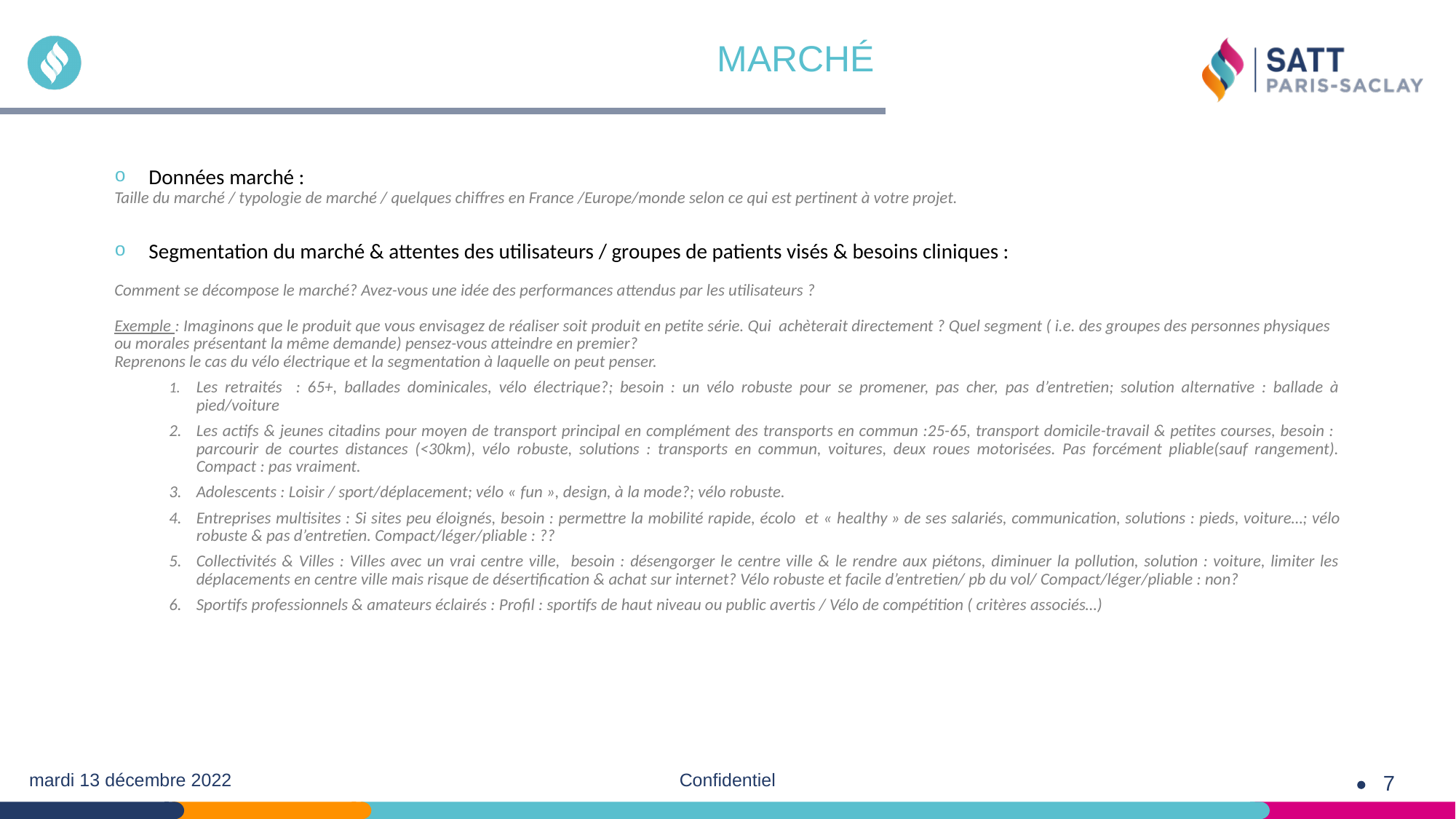

# Marché
Données marché :
Taille du marché / typologie de marché / quelques chiffres en France /Europe/monde selon ce qui est pertinent à votre projet.

Segmentation du marché & attentes des utilisateurs / groupes de patients visés & besoins cliniques :

Comment se décompose le marché? Avez-vous une idée des performances attendus par les utilisateurs ?

Exemple : Imaginons que le produit que vous envisagez de réaliser soit produit en petite série. Qui  achèterait directement ? Quel segment ( i.e. des groupes des personnes physiques ou morales présentant la même demande) pensez-vous atteindre en premier?
Reprenons le cas du vélo électrique et la segmentation à laquelle on peut penser.
Les retraités  : 65+, ballades dominicales, vélo électrique?; besoin : un vélo robuste pour se promener, pas cher, pas d’entretien; solution alternative : ballade à pied/voiture
Les actifs & jeunes citadins pour moyen de transport principal en complément des transports en commun :25-65, transport domicile-travail & petites courses, besoin :  parcourir de courtes distances (<30km), vélo robuste, solutions : transports en commun, voitures, deux roues motorisées. Pas forcément pliable(sauf rangement). Compact : pas vraiment.
Adolescents : Loisir / sport/déplacement; vélo « fun », design, à la mode?; vélo robuste.
Entreprises multisites : Si sites peu éloignés, besoin : permettre la mobilité rapide, écolo  et « healthy » de ses salariés, communication, solutions : pieds, voiture…; vélo robuste & pas d’entretien. Compact/léger/pliable : ??
Collectivités & Villes : Villes avec un vrai centre ville,  besoin : désengorger le centre ville & le rendre aux piétons, diminuer la pollution, solution : voiture, limiter les déplacements en centre ville mais risque de désertification & achat sur internet? Vélo robuste et facile d’entretien/ pb du vol/ Compact/léger/pliable : non?
Sportifs professionnels & amateurs éclairés : Profil : sportifs de haut niveau ou public avertis / Vélo de compétition ( critères associés…)

mardi 13 décembre 2022
Confidentiel
7